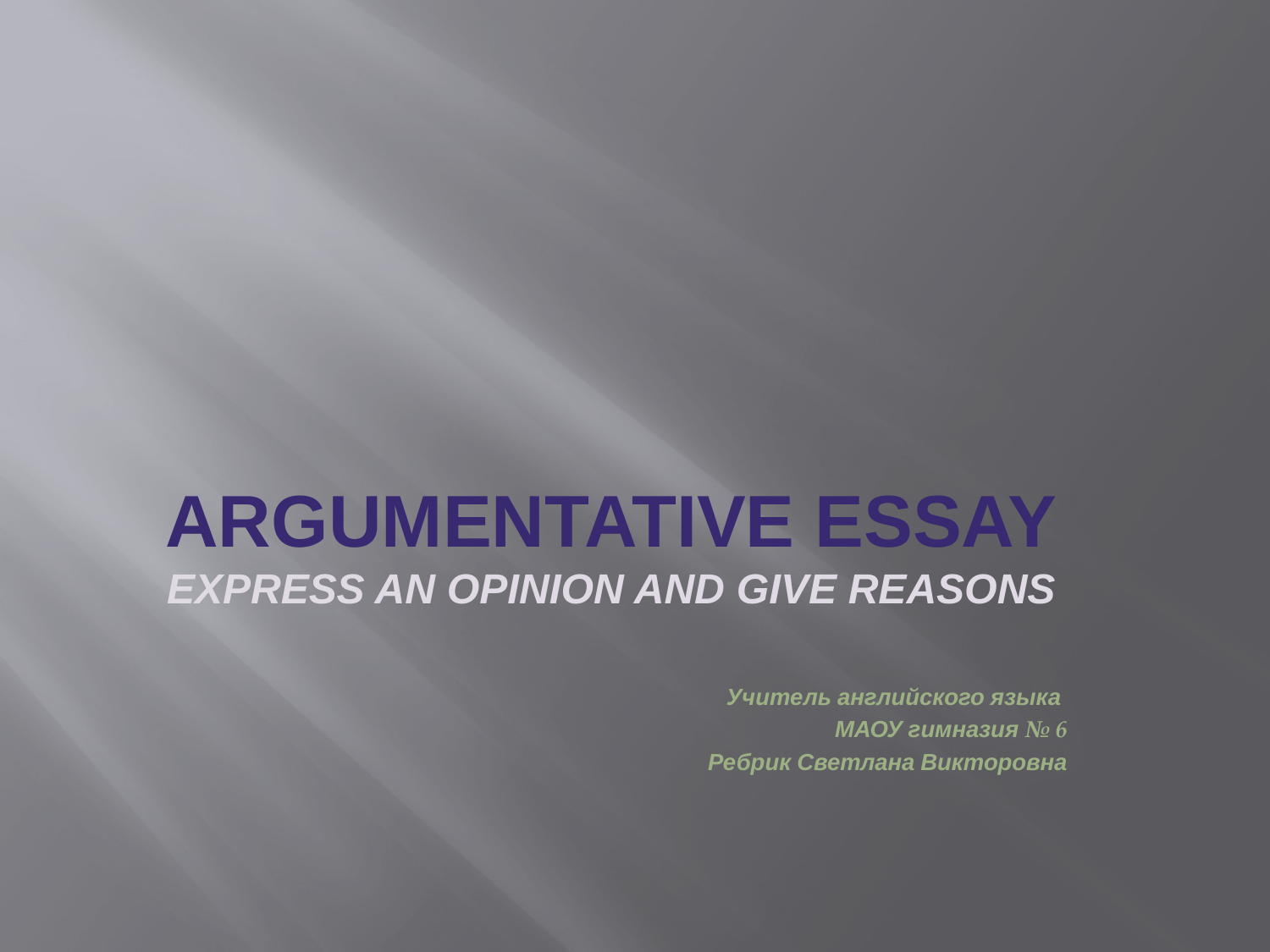

# Argumentative Essay Express an opinion and give reasons
Учитель английского языка
МАОУ гимназия № 6
Ребрик Светлана Викторовна